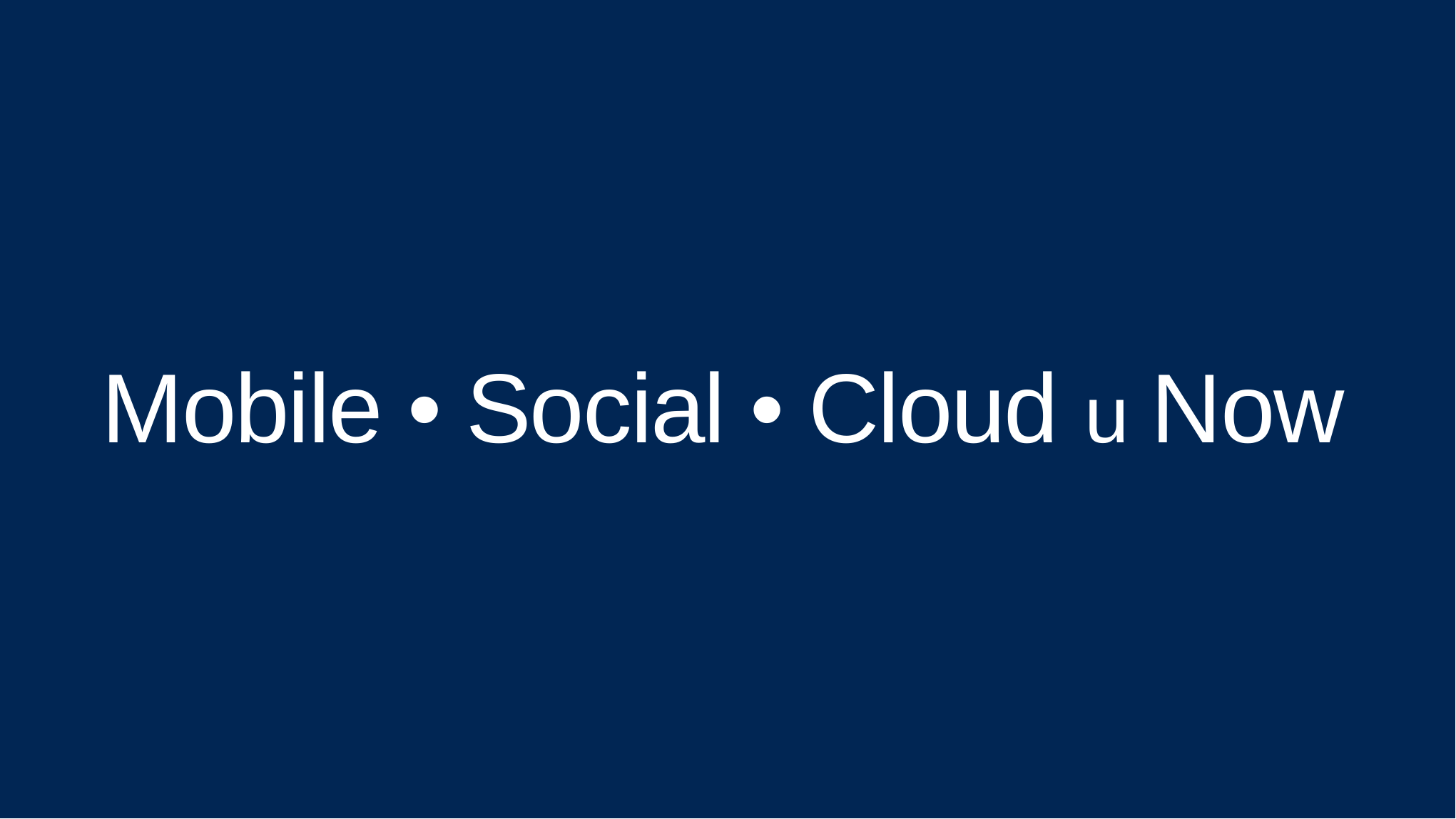

# Mobile • Social • Cloud u Now